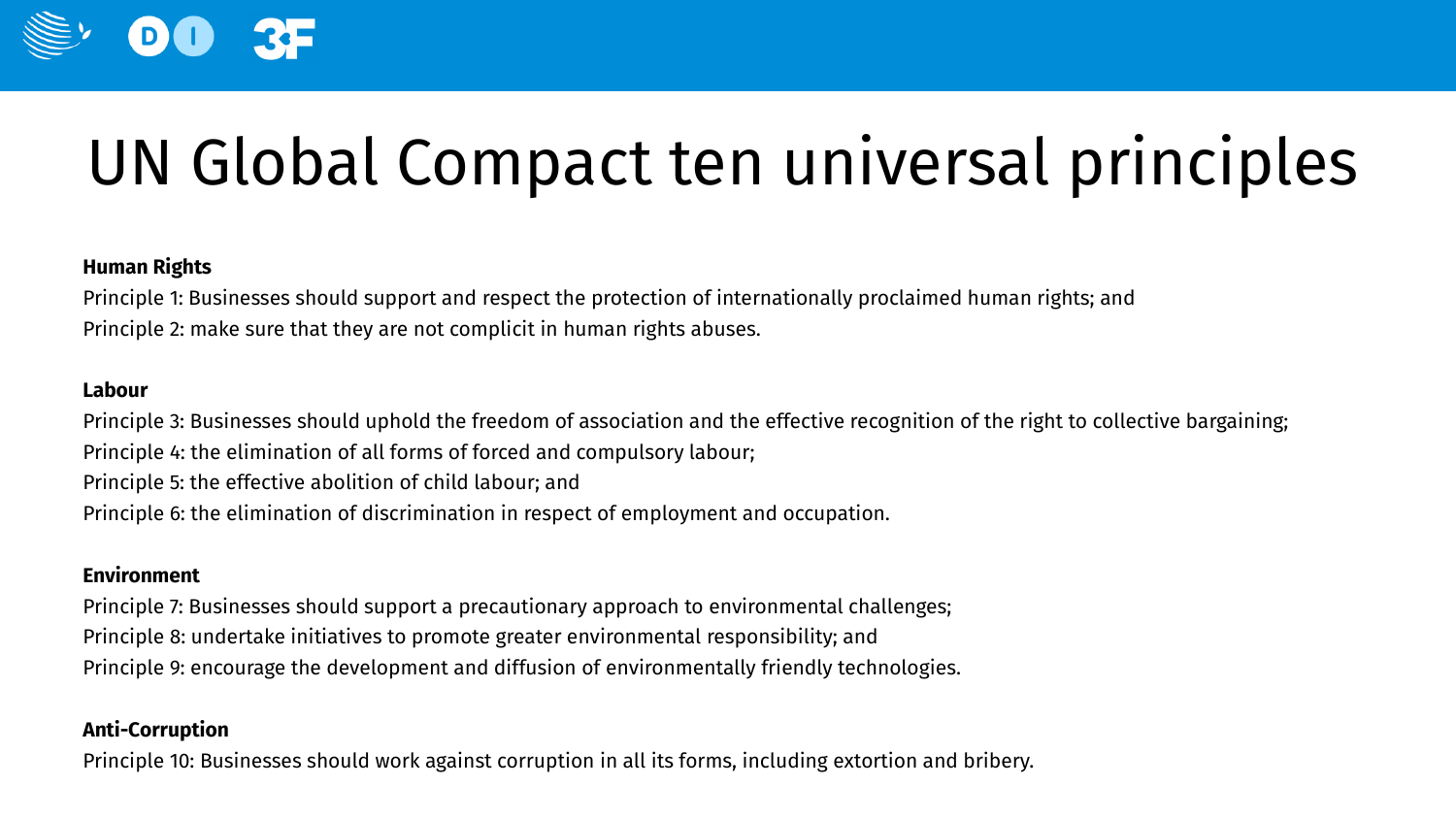

# UN Global Compact ten universal principles
Human Rights
Principle 1: Businesses should support and respect the protection of internationally proclaimed human rights; and
Principle 2: make sure that they are not complicit in human rights abuses.

Labour
Principle 3: Businesses should uphold the freedom of association and the effective recognition of the right to collective bargaining;
Principle 4: the elimination of all forms of forced and compulsory labour;
Principle 5: the effective abolition of child labour; and
Principle 6: the elimination of discrimination in respect of employment and occupation.

Environment
Principle 7: Businesses should support a precautionary approach to environmental challenges;
Principle 8: undertake initiatives to promote greater environmental responsibility; and
Principle 9: encourage the development and diffusion of environmentally friendly technologies.

Anti-Corruption
Principle 10: Businesses should work against corruption in all its forms, including extortion and bribery.